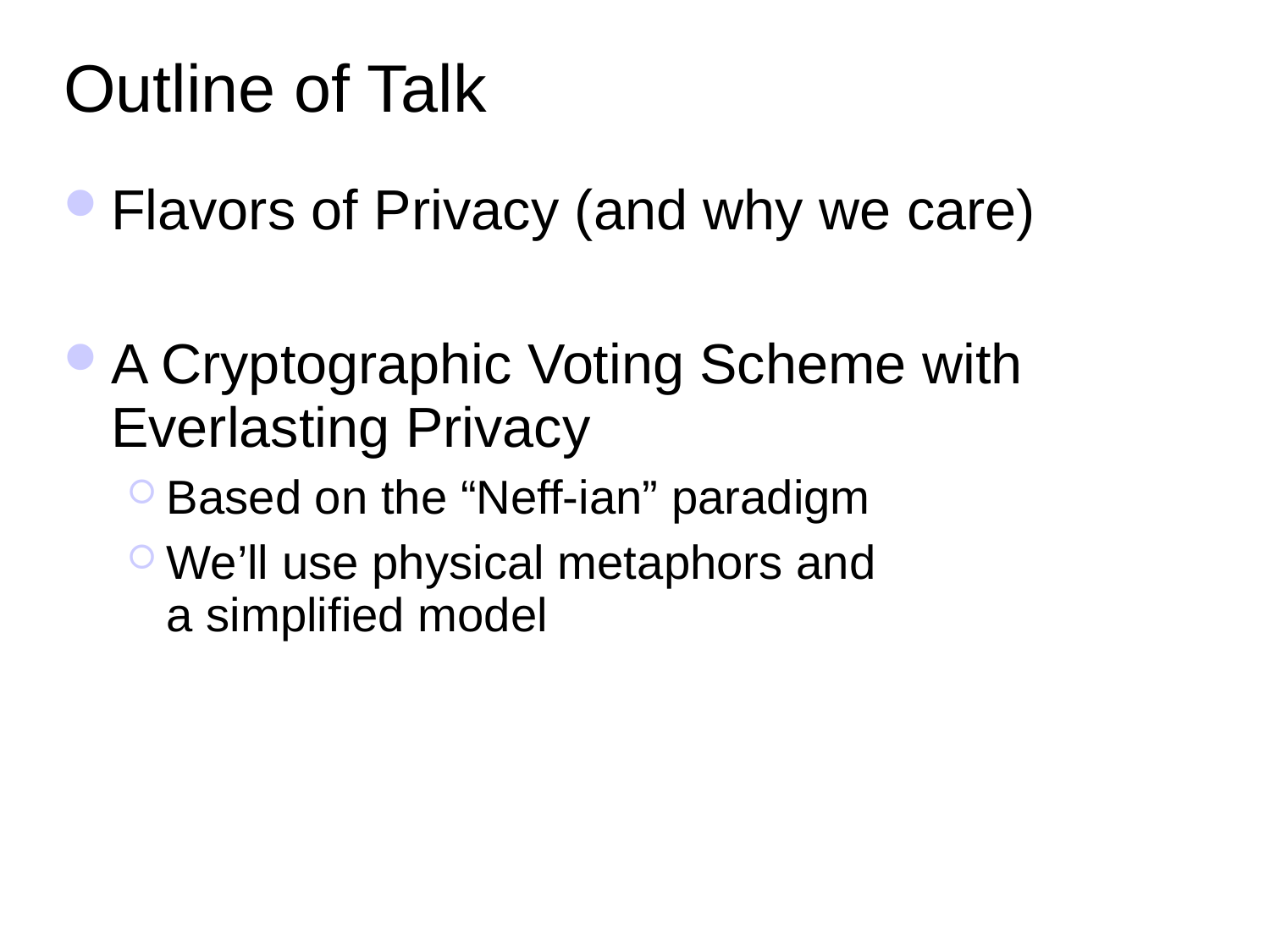

# Outline of Talk
Flavors of Privacy (and why we care)

A Cryptographic Voting Scheme with Everlasting Privacy
Based on the “Neff-ian” paradigm
We’ll use physical metaphors and
a simplified model